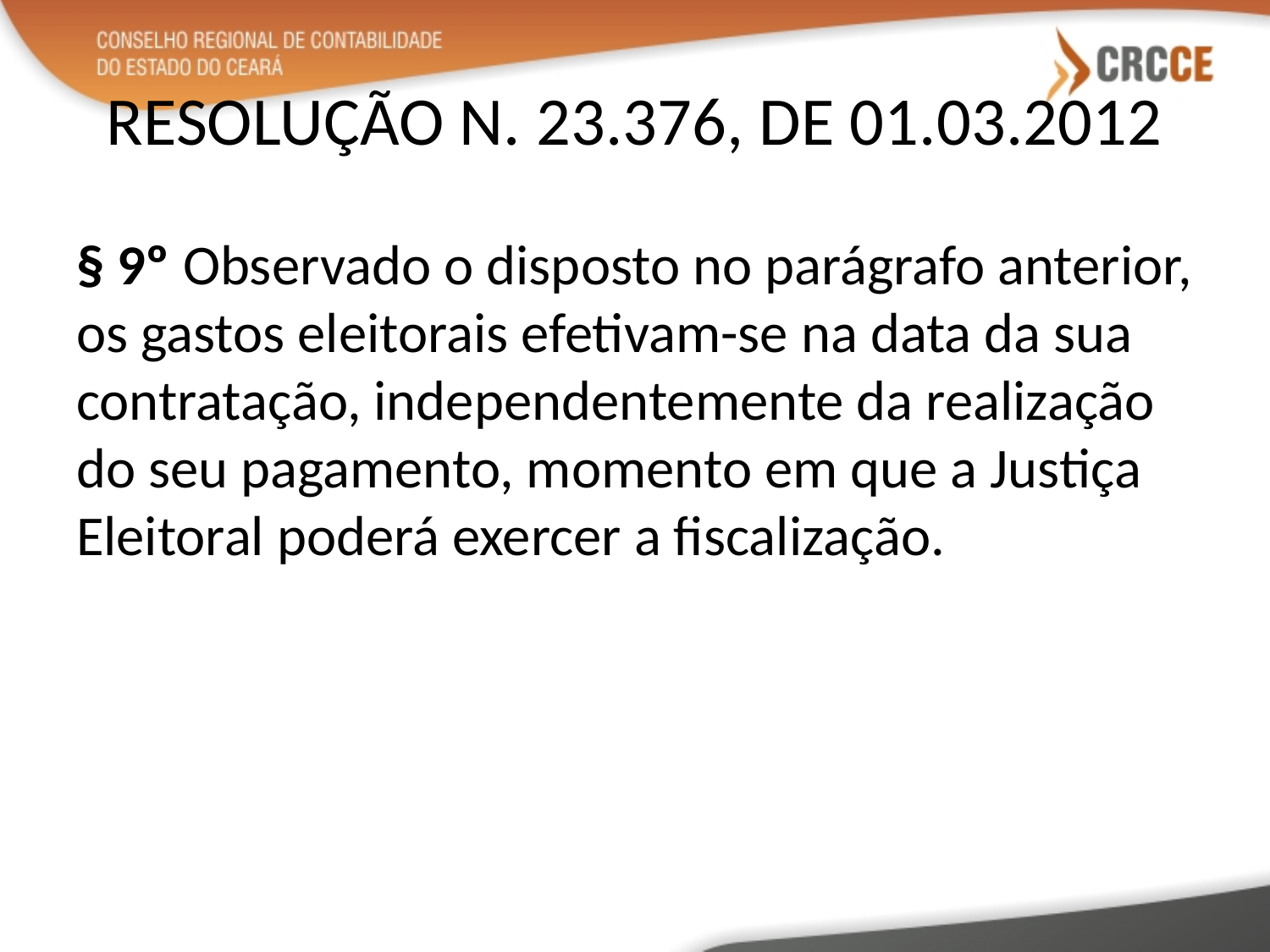

# RESOLUÇÃO N. 23.376, DE 01.03.2012
§ 9º Observado o disposto no parágrafo anterior, os gastos eleitorais efetivam-se na data da sua contratação, independentemente da realização do seu pagamento, momento em que a Justiça Eleitoral poderá exercer a fiscalização.